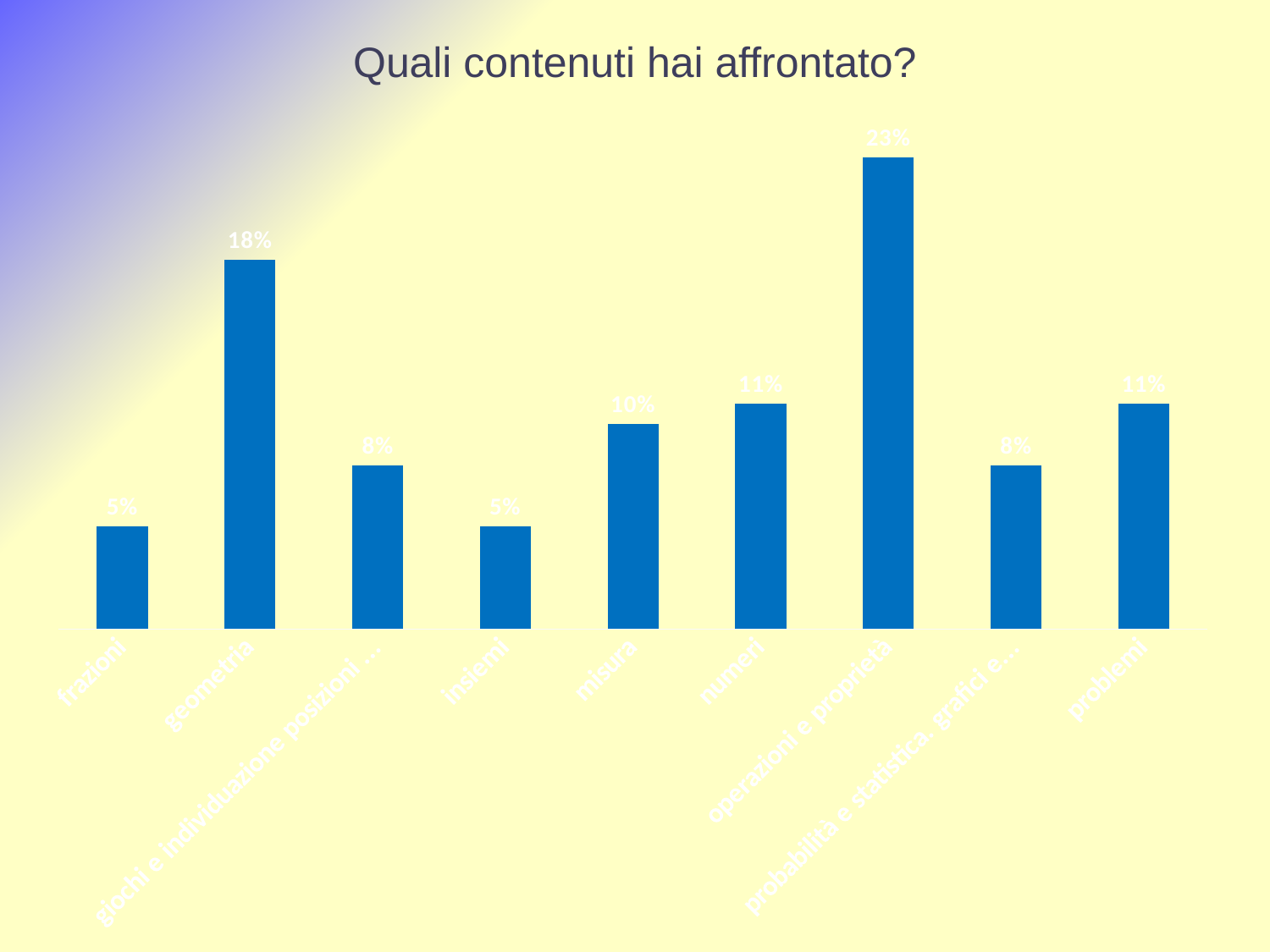

# Quali contenuti hai affrontato?

### Chart

| Category |  |
|---|---|
| frazioni | 0.05 |
| geometria | 0.18 |
| giochi e individuazione posizioni spaziali | 0.08 |
| insiemi | 0.05 |
| misura | 0.1 |
| numeri | 0.11 |
| operazioni e proprietà | 0.23 |
| probabilità e statistica. grafici e diagrammi | 0.08 |
| problemi | 0.11 |